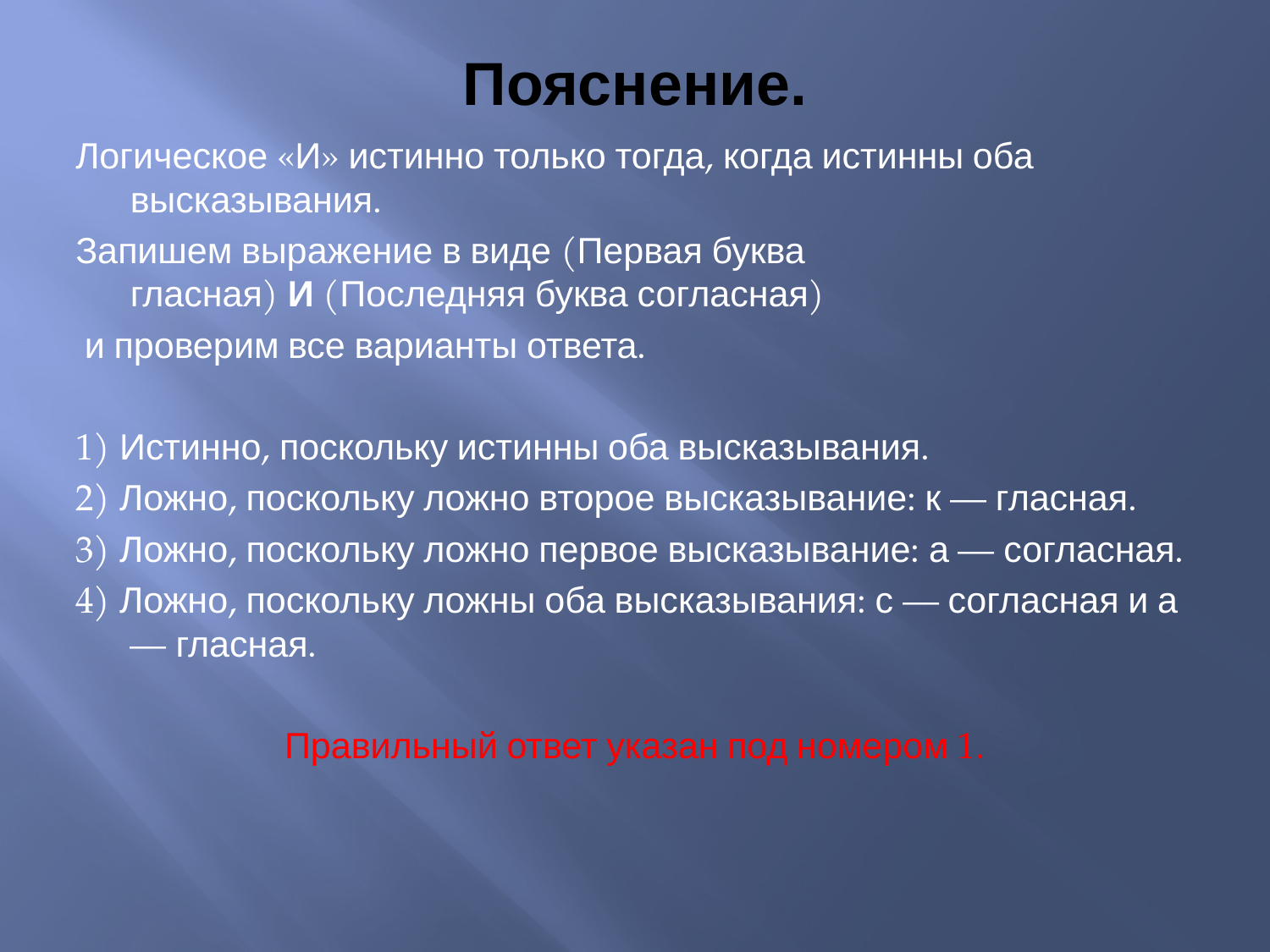

# Пояснение.
Логическое «И» истинно только тогда, когда истинны оба высказывания.
Запишем выражение в виде (Первая буква гласная) И (Последняя буква согласная)
 и проверим все варианты ответа.

1) Истинно, поскольку истинны оба высказывания.
2) Ложно, поскольку ложно второе высказывание: к — гласная.
3) Ложно, поскольку ложно первое высказывание: а — согласная.
4) Ложно, поскольку ложны оба высказывания: с — согласная и а — гласная.

Правильный ответ указан под номером 1.